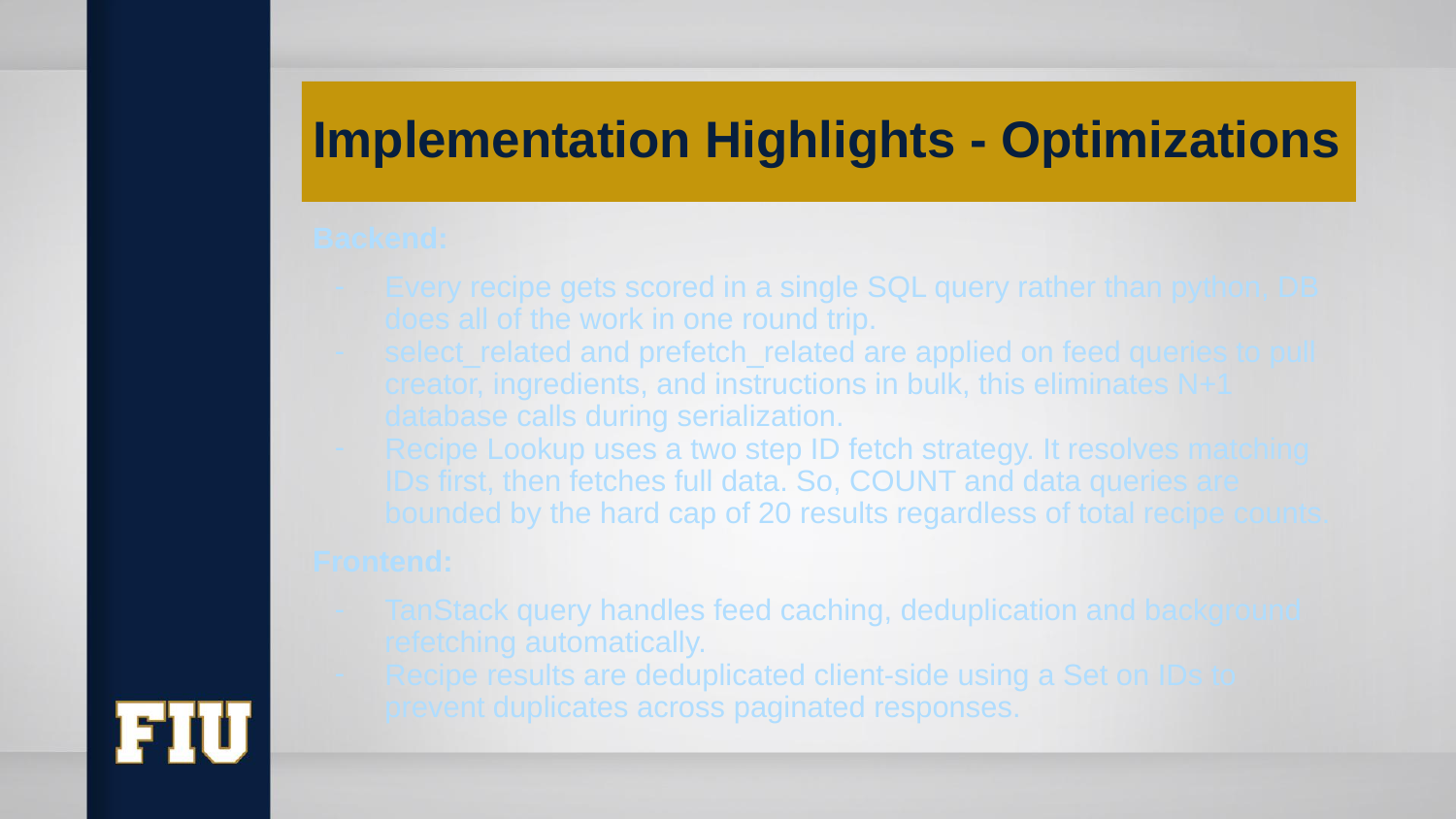

# Implementation Highlights - Optimizations
Backend:
Every recipe gets scored in a single SQL query rather than python, DB does all of the work in one round trip.
select_related and prefetch_related are applied on feed queries to pull creator, ingredients, and instructions in bulk, this eliminates N+1 database calls during serialization.
Recipe Lookup uses a two step ID fetch strategy. It resolves matching IDs first, then fetches full data. So, COUNT and data queries are bounded by the hard cap of 20 results regardless of total recipe counts.
Frontend:
TanStack query handles feed caching, deduplication and background refetching automatically.
Recipe results are deduplicated client-side using a Set on IDs to prevent duplicates across paginated responses.